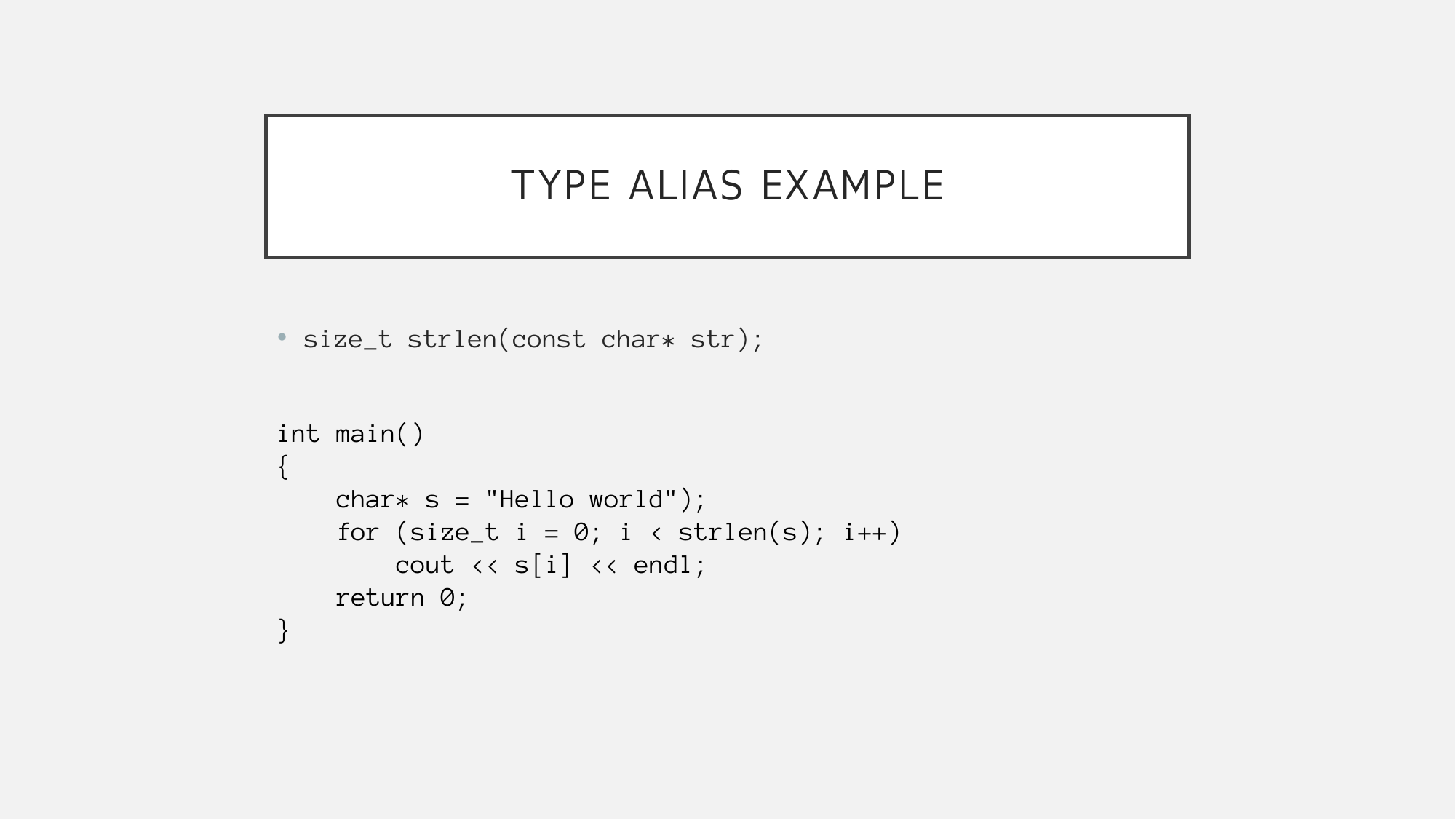

# type alias example
size_t strlen(const char* str);
int main()
{
    char* s = "Hello world");
    for (size_t i = 0; i < strlen(s); i++)
        cout << s[i] << endl;
    return 0;
}